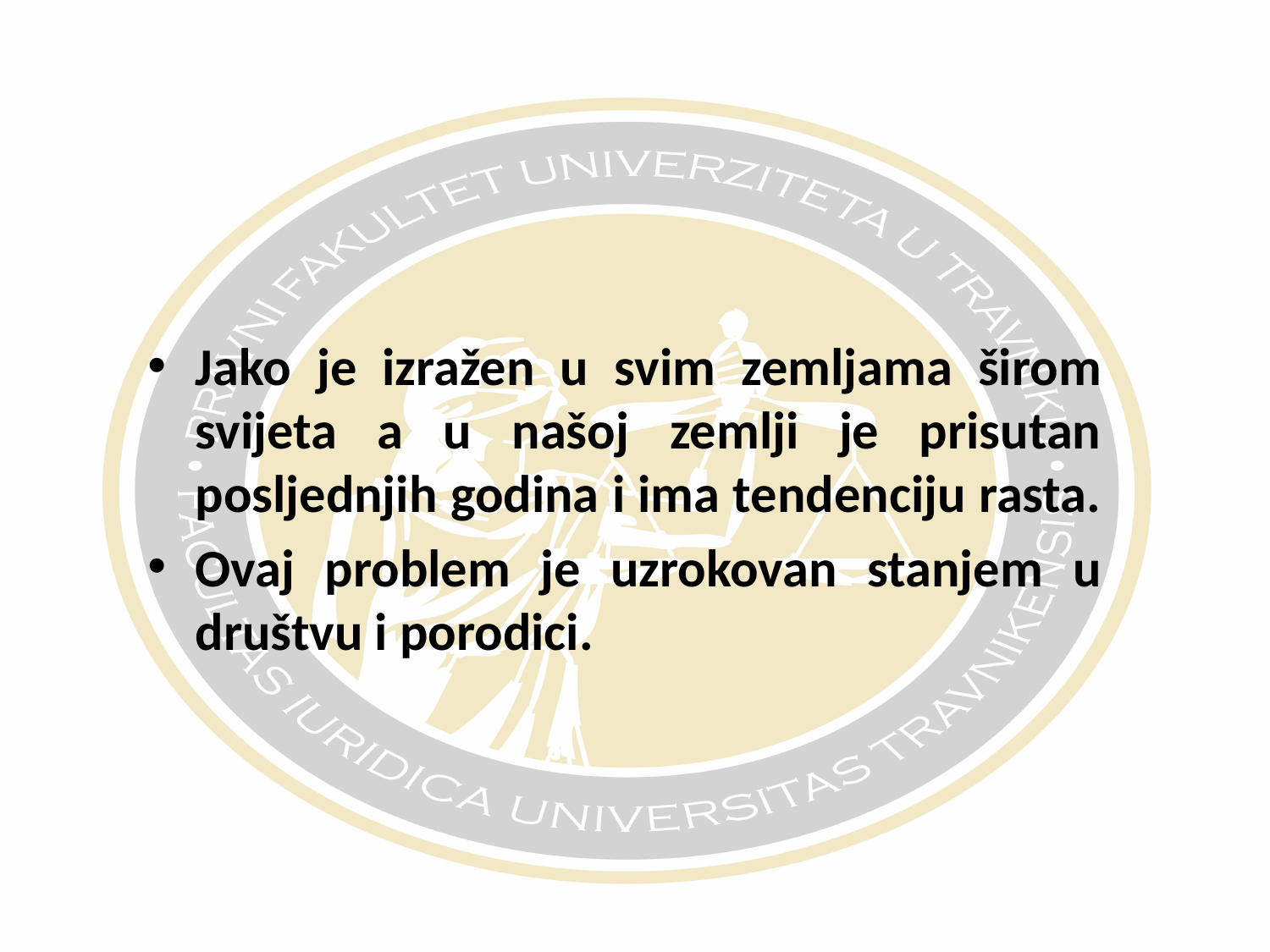

#
Jako je izražen u svim zemljama širom svijeta a u našoj zemlji je prisutan posljednjih godina i ima tendenciju rasta.
Ovaj problem je uzrokovan stanjem u društvu i porodici.